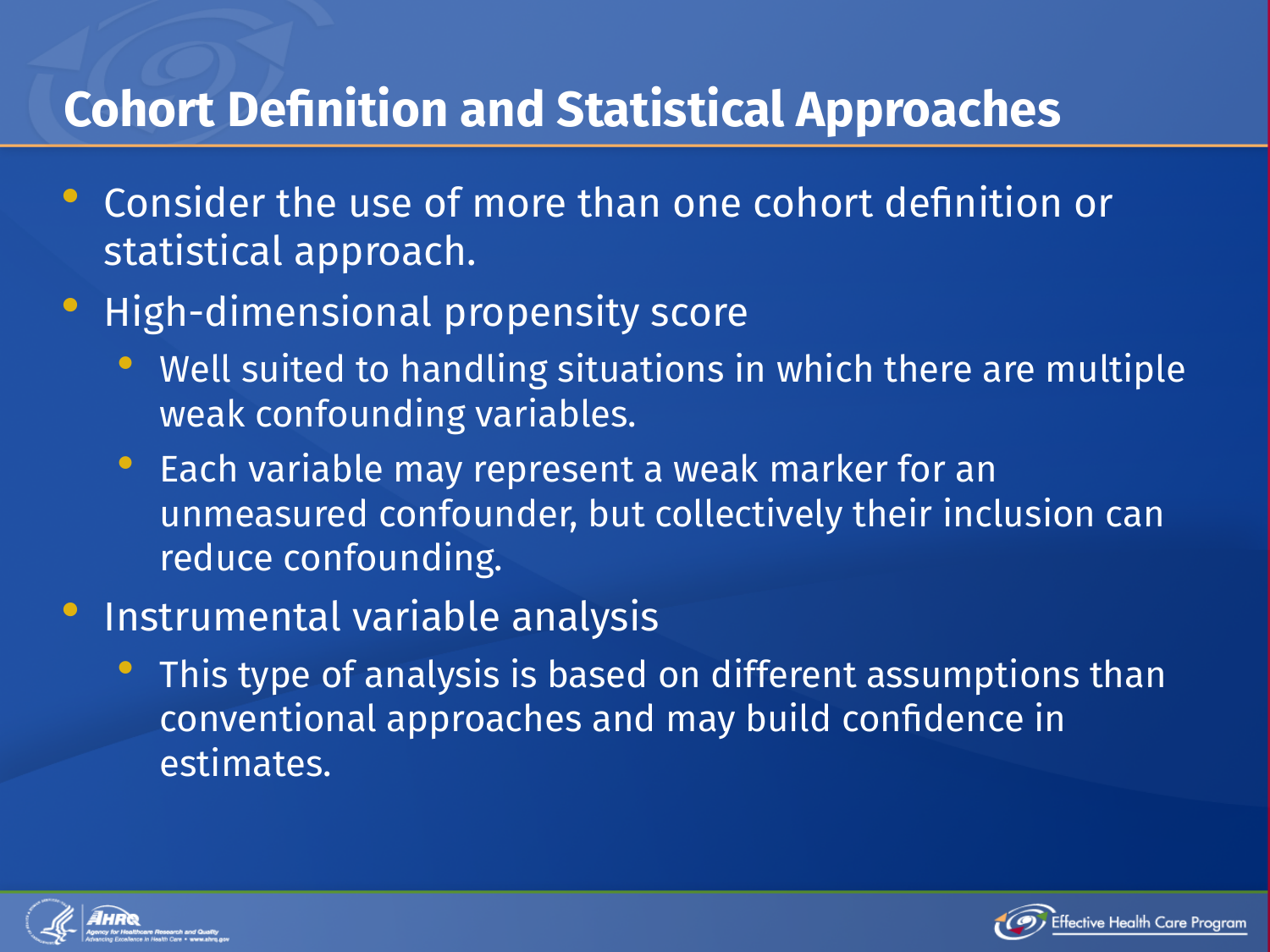

# Cohort Definition and Statistical Approaches
Consider the use of more than one cohort definition or statistical approach.
High-dimensional propensity score
Well suited to handling situations in which there are multiple weak confounding variables.
Each variable may represent a weak marker for an unmeasured confounder, but collectively their inclusion can reduce confounding.
Instrumental variable analysis
This type of analysis is based on different assumptions than conventional approaches and may build confidence in estimates.